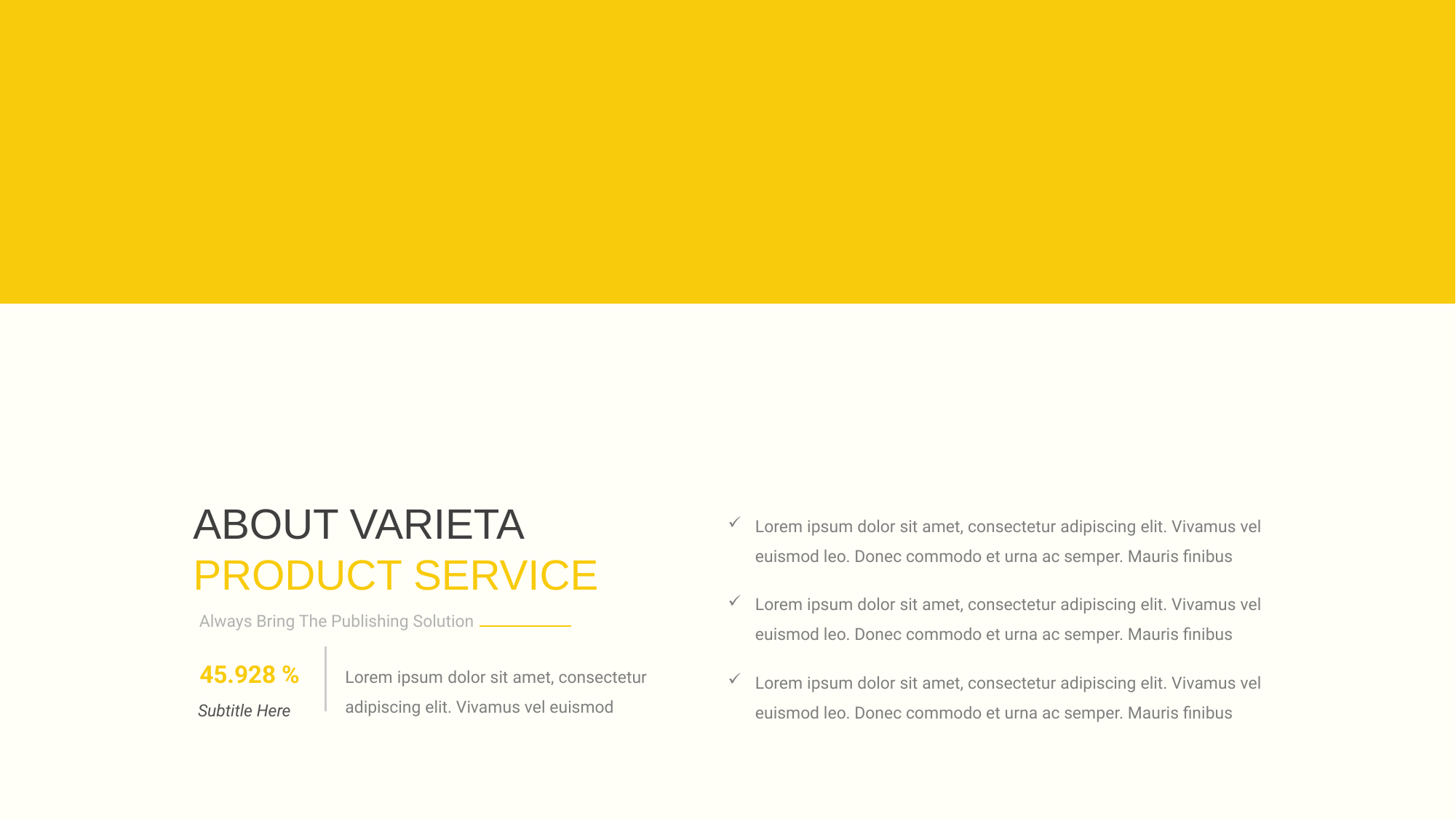

ABOUT VARIETA
PRODUCT SERVICE
Lorem ipsum dolor sit amet, consectetur adipiscing elit. Vivamus vel euismod leo. Donec commodo et urna ac semper. Mauris finibus
Lorem ipsum dolor sit amet, consectetur adipiscing elit. Vivamus vel euismod leo. Donec commodo et urna ac semper. Mauris finibus
Always Bring The Publishing Solution
45.928 %
Lorem ipsum dolor sit amet, consectetur adipiscing elit. Vivamus vel euismod
Lorem ipsum dolor sit amet, consectetur adipiscing elit. Vivamus vel euismod leo. Donec commodo et urna ac semper. Mauris finibus
Subtitle Here